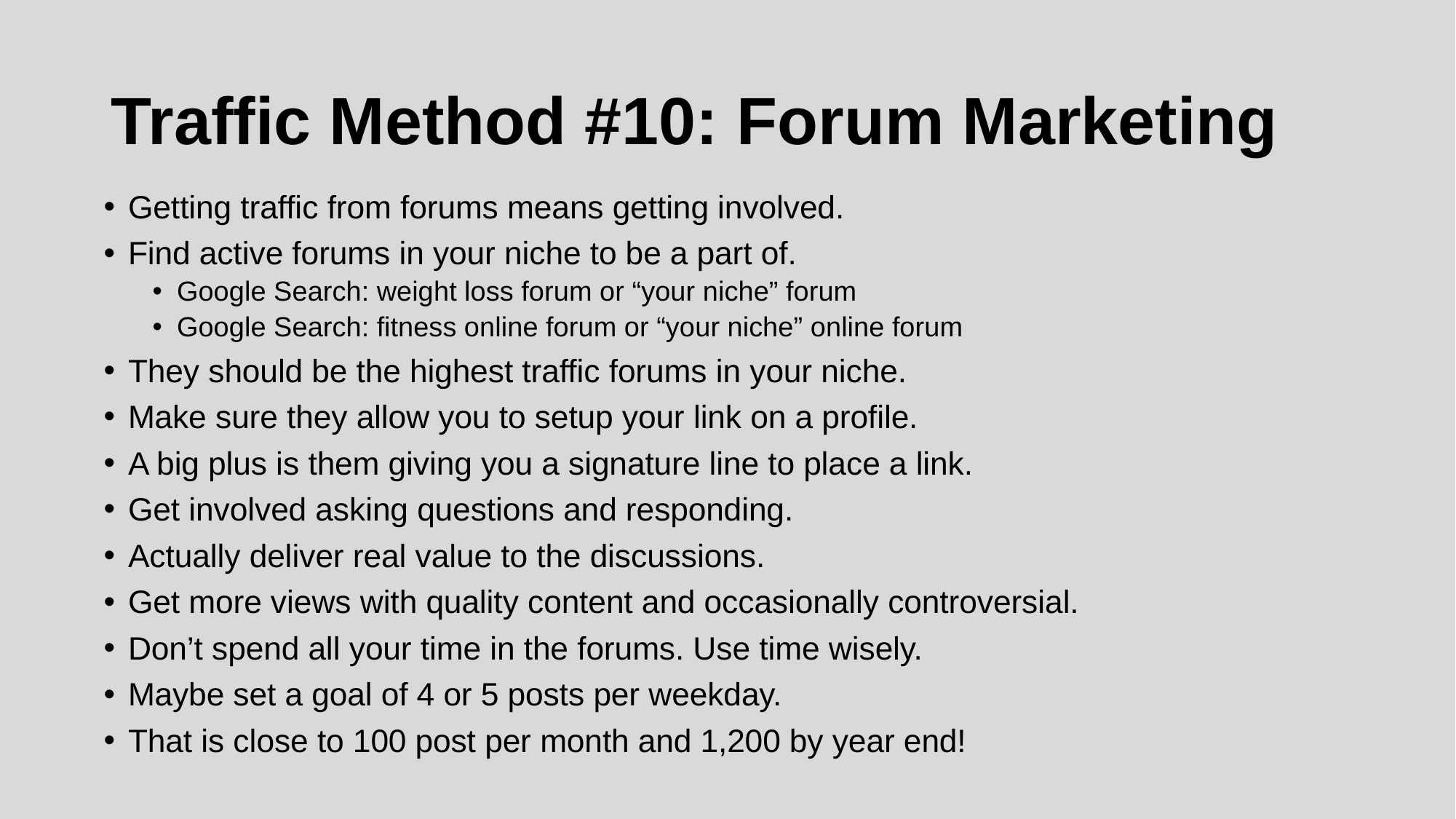

# Traffic Method #10: Forum Marketing
Getting traffic from forums means getting involved.
Find active forums in your niche to be a part of.
Google Search: weight loss forum or “your niche” forum
Google Search: fitness online forum or “your niche” online forum
They should be the highest traffic forums in your niche.
Make sure they allow you to setup your link on a profile.
A big plus is them giving you a signature line to place a link.
Get involved asking questions and responding.
Actually deliver real value to the discussions.
Get more views with quality content and occasionally controversial.
Don’t spend all your time in the forums. Use time wisely.
Maybe set a goal of 4 or 5 posts per weekday.
That is close to 100 post per month and 1,200 by year end!